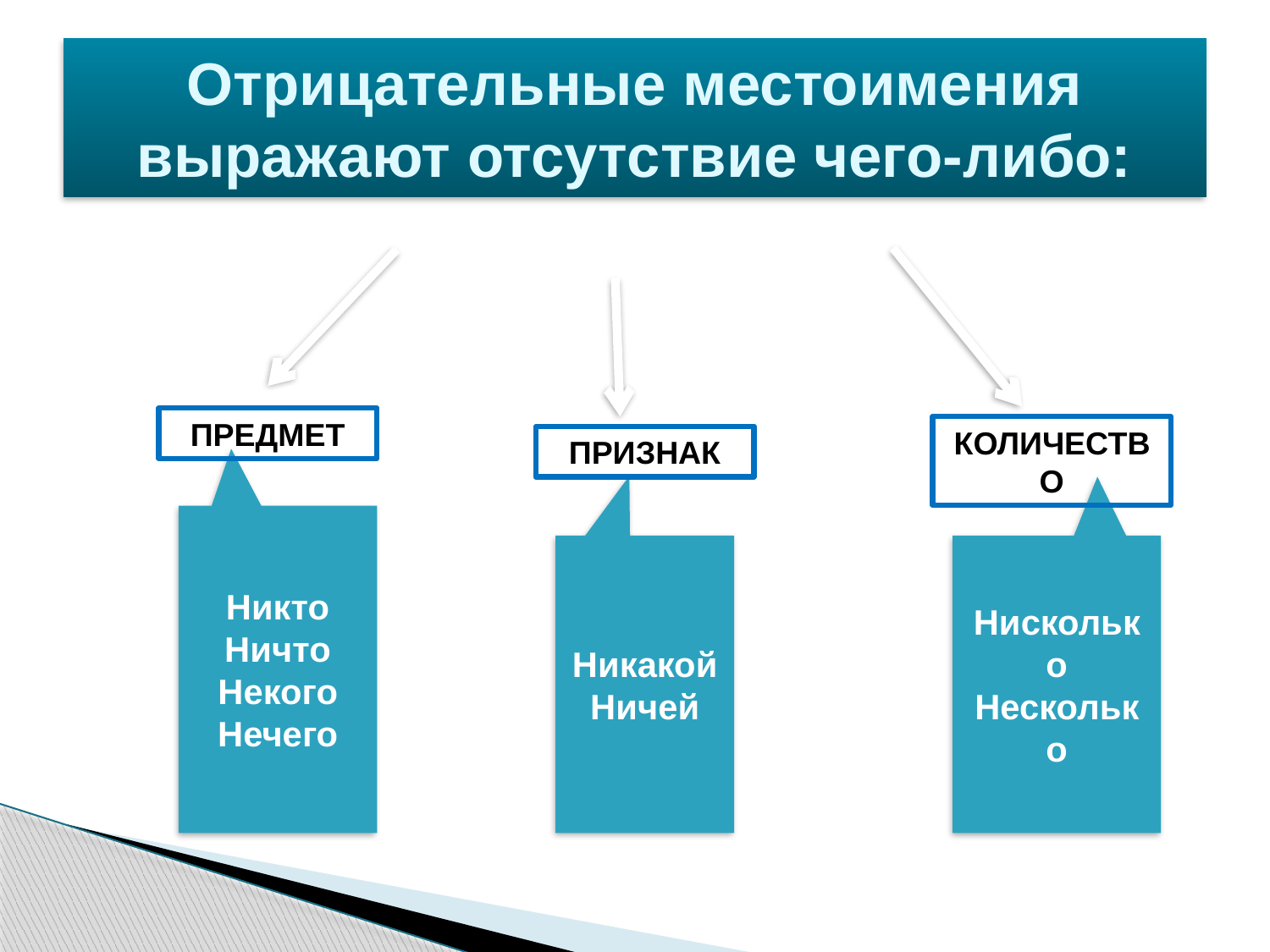

# Отрицательные местоимения выражают отсутствие чего-либо:
ПРЕДМЕТ
КОЛИЧЕСТВО
ПРИЗНАК
Никто
Ничто
Некого Нечего
Никакой Ничей
Нисколько
Несколько